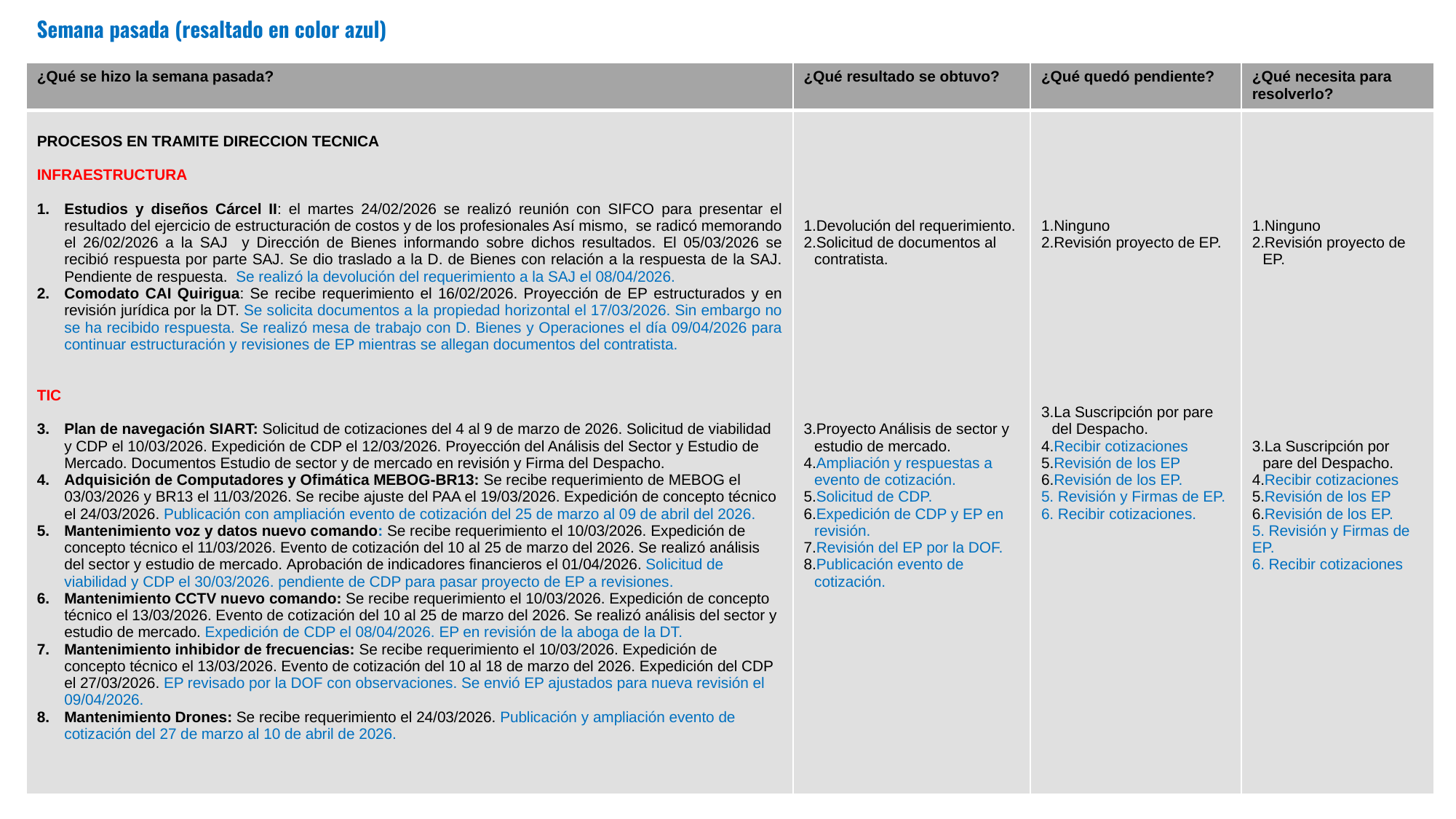

Semana pasada (resaltado en color azul)
| ¿Qué se hizo la semana pasada? | ¿Qué resultado se obtuvo? | ¿Qué quedó pendiente? | ¿Qué necesita para resolverlo? |
| --- | --- | --- | --- |
| PROCESOS EN TRAMITE DIRECCION TECNICA INFRAESTRUCTURA Estudios y diseños Cárcel II: el martes 24/02/2026 se realizó reunión con SIFCO para presentar el resultado del ejercicio de estructuración de costos y de los profesionales Así mismo, se radicó memorando el 26/02/2026 a la SAJ y Dirección de Bienes informando sobre dichos resultados. El 05/03/2026 se recibió respuesta por parte SAJ. Se dio traslado a la D. de Bienes con relación a la respuesta de la SAJ. Pendiente de respuesta. Se realizó la devolución del requerimiento a la SAJ el 08/04/2026. Comodato CAI Quirigua: Se recibe requerimiento el 16/02/2026. Proyección de EP estructurados y en revisión jurídica por la DT. Se solicita documentos a la propiedad horizontal el 17/03/2026. Sin embargo no se ha recibido respuesta. Se realizó mesa de trabajo con D. Bienes y Operaciones el día 09/04/2026 para continuar estructuración y revisiones de EP mientras se allegan documentos del contratista. TIC Plan de navegación SIART: Solicitud de cotizaciones del 4 al 9 de marzo de 2026. Solicitud de viabilidad y CDP el 10/03/2026. Expedición de CDP el 12/03/2026. Proyección del Análisis del Sector y Estudio de Mercado. Documentos Estudio de sector y de mercado en revisión y Firma del Despacho. Adquisición de Computadores y Ofimática MEBOG-BR13: Se recibe requerimiento de MEBOG el 03/03/2026 y BR13 el 11/03/2026. Se recibe ajuste del PAA el 19/03/2026. Expedición de concepto técnico el 24/03/2026. Publicación con ampliación evento de cotización del 25 de marzo al 09 de abril del 2026. Mantenimiento voz y datos nuevo comando: Se recibe requerimiento el 10/03/2026. Expedición de concepto técnico el 11/03/2026. Evento de cotización del 10 al 25 de marzo del 2026. Se realizó análisis del sector y estudio de mercado. Aprobación de indicadores financieros el 01/04/2026. Solicitud de viabilidad y CDP el 30/03/2026. pendiente de CDP para pasar proyecto de EP a revisiones. Mantenimiento CCTV nuevo comando: Se recibe requerimiento el 10/03/2026. Expedición de concepto técnico el 13/03/2026. Evento de cotización del 10 al 25 de marzo del 2026. Se realizó análisis del sector y estudio de mercado. Expedición de CDP el 08/04/2026. EP en revisión de la aboga de la DT. Mantenimiento inhibidor de frecuencias: Se recibe requerimiento el 10/03/2026. Expedición de concepto técnico el 13/03/2026. Evento de cotización del 10 al 18 de marzo del 2026. Expedición del CDP el 27/03/2026. EP revisado por la DOF con observaciones. Se envió EP ajustados para nueva revisión el 09/04/2026. Mantenimiento Drones: Se recibe requerimiento el 24/03/2026. Publicación y ampliación evento de cotización del 27 de marzo al 10 de abril de 2026. | Devolución del requerimiento. Solicitud de documentos al contratista. Proyecto Análisis de sector y estudio de mercado. Ampliación y respuestas a evento de cotización. Solicitud de CDP. Expedición de CDP y EP en revisión. Revisión del EP por la DOF. Publicación evento de cotización. | Ninguno Revisión proyecto de EP. La Suscripción por pare del Despacho. Recibir cotizaciones Revisión de los EP Revisión de los EP. 5. Revisión y Firmas de EP. 6. Recibir cotizaciones. | Ninguno Revisión proyecto de EP. La Suscripción por pare del Despacho. Recibir cotizaciones Revisión de los EP Revisión de los EP. 5. Revisión y Firmas de EP. 6. Recibir cotizaciones |